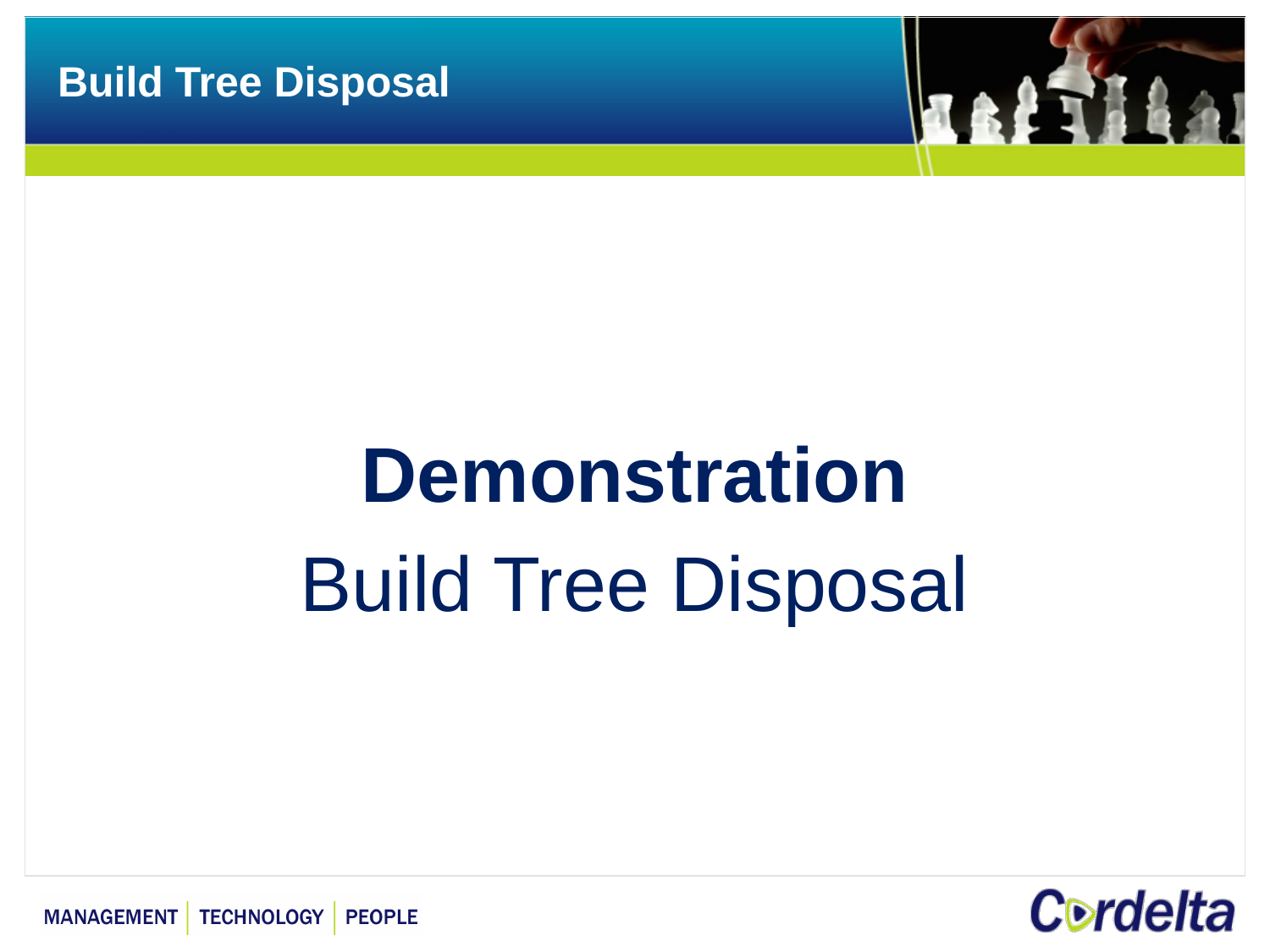

# Build Tree Disposal
Demonstration
Build Tree Disposal